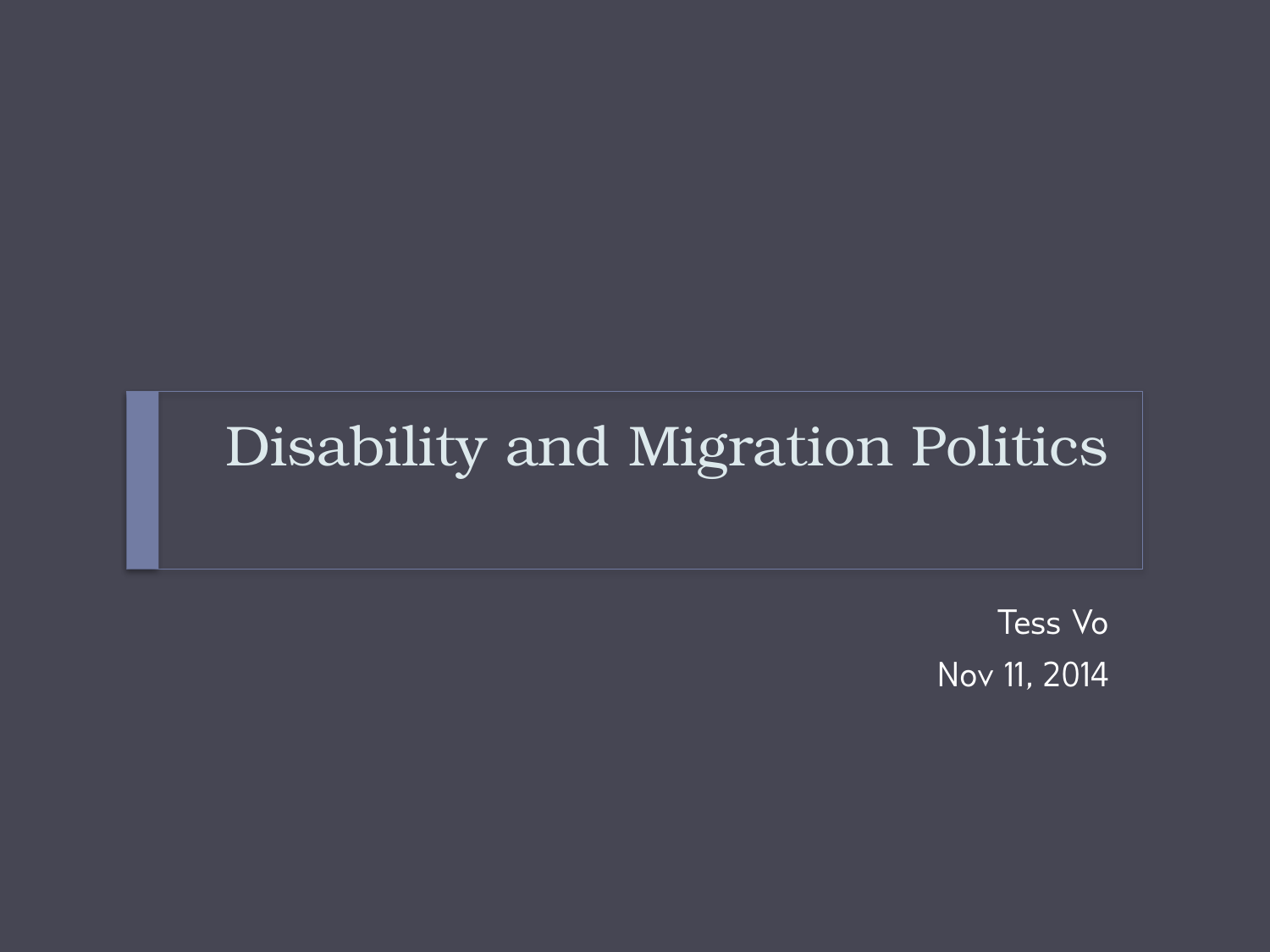

# Disability and Migration Politics
Tess Vo
Nov 11, 2014